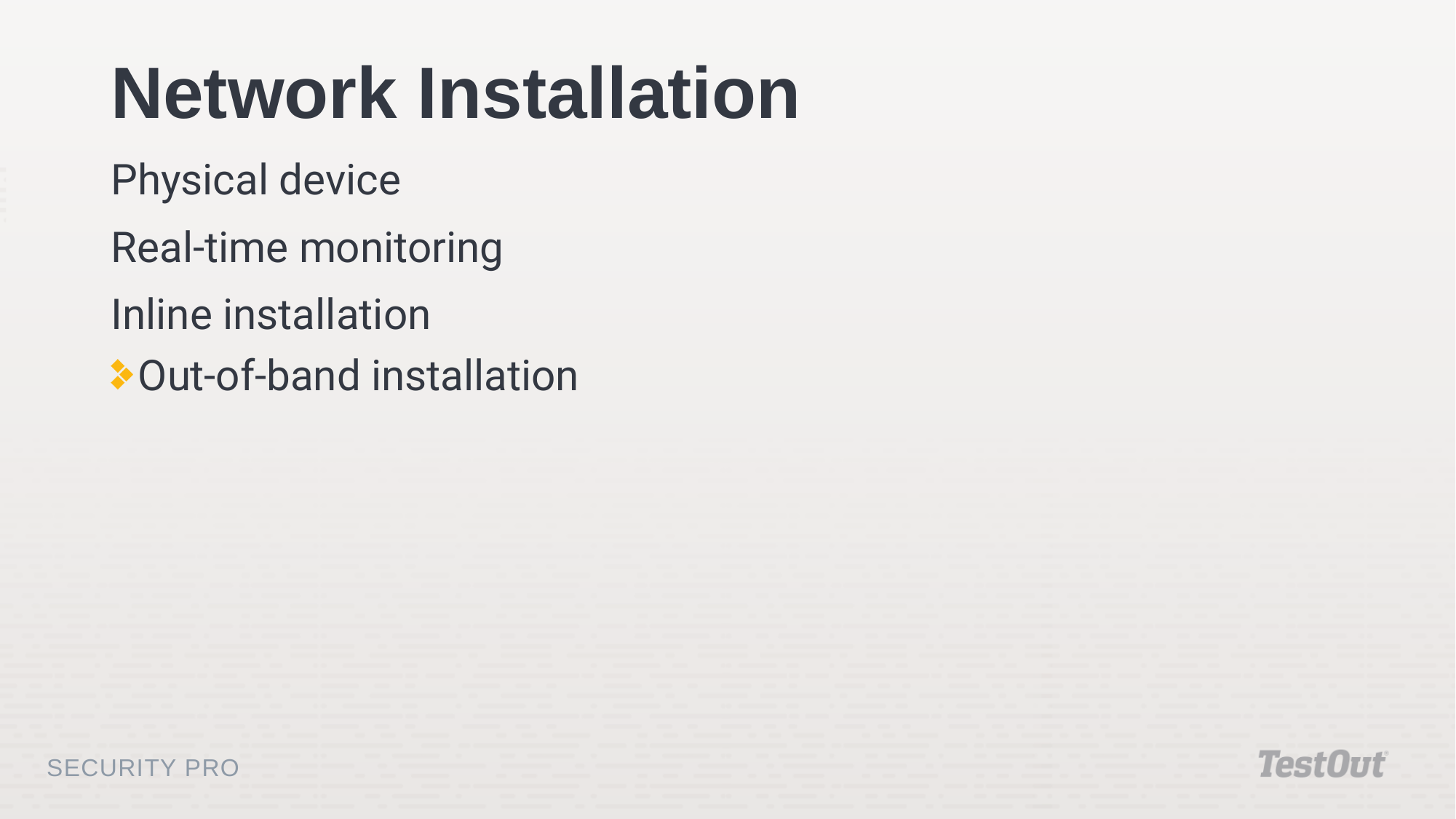

# Network Installation
Physical device
Real-time monitoring
Inline installation
Out-of-band installation
Security Pro